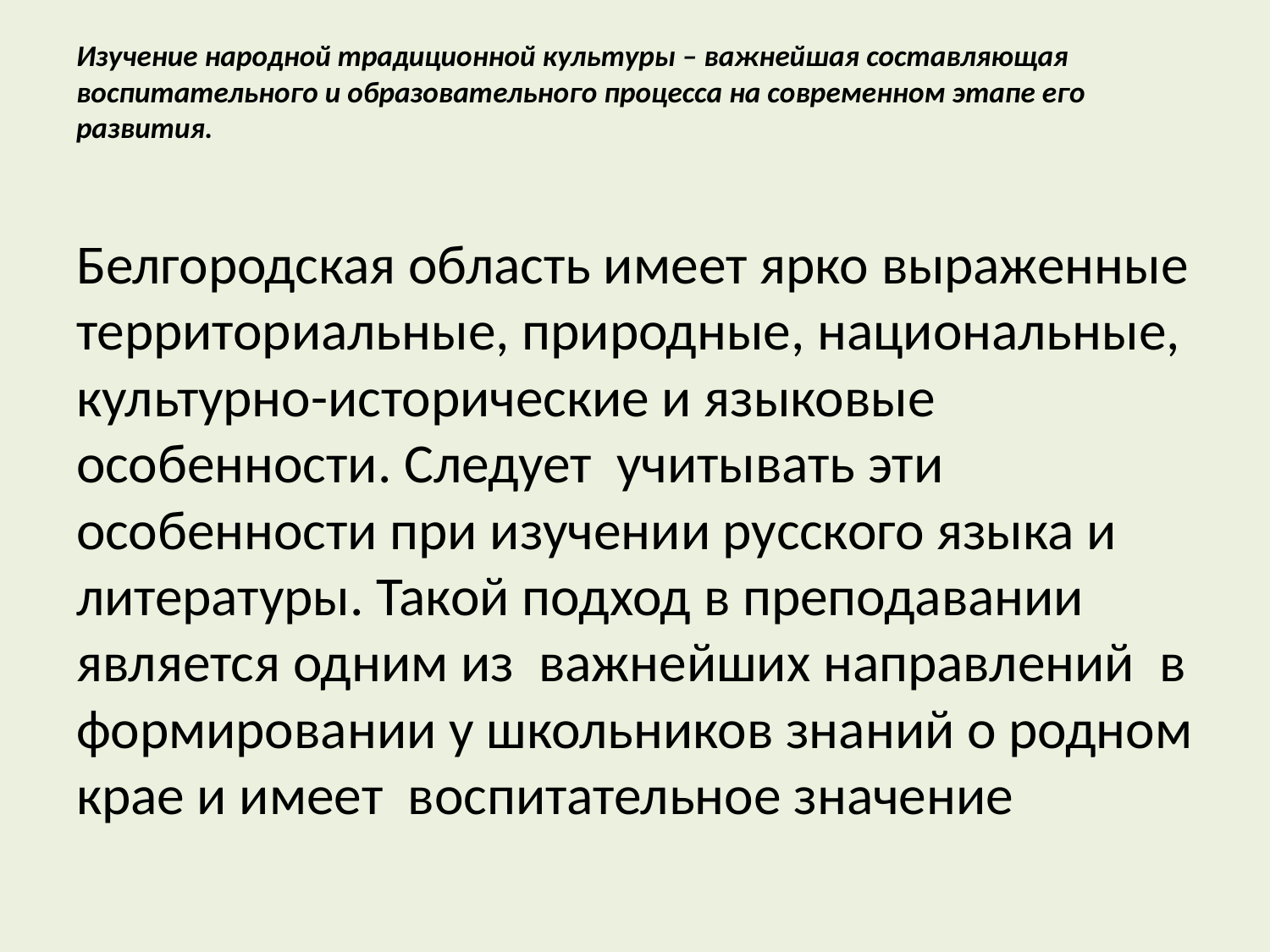

# Изучение народной традиционной культуры – важнейшая составляющая воспитательного и образовательного процесса на современном этапе его развития.
Белгородская область имеет ярко выраженные территориальные, природные, национальные, культурно-исторические и языковые особенности. Следует  учитывать эти особенности при изучении русского языка и литературы. Такой подход в преподавании является одним из  важнейших направлений  в формировании у школьников знаний о родном крае и имеет  воспитательное значение